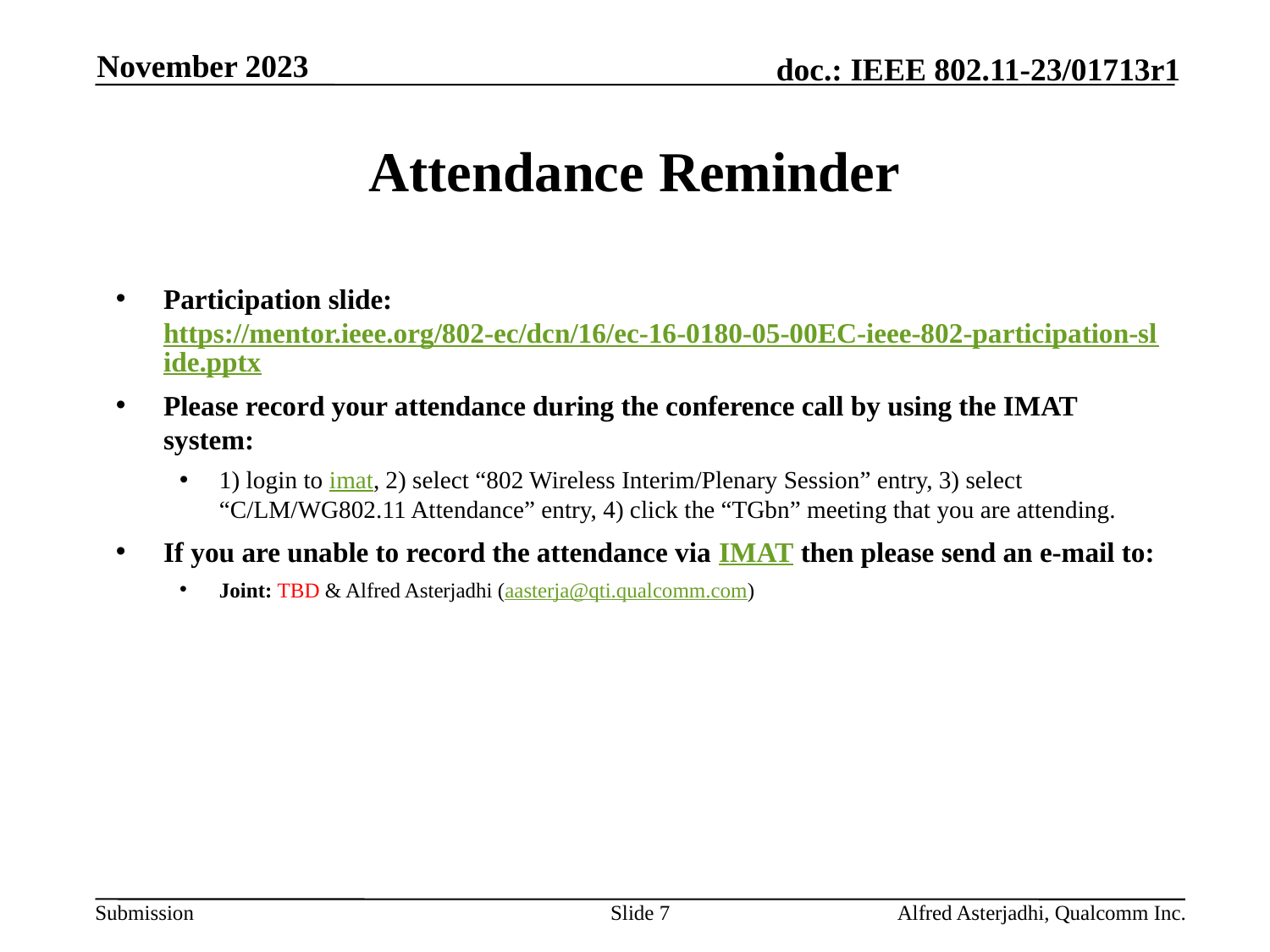

November 2023
# Attendance Reminder
Participation slide: https://mentor.ieee.org/802-ec/dcn/16/ec-16-0180-05-00EC-ieee-802-participation-slide.pptx
Please record your attendance during the conference call by using the IMAT system:
1) login to imat, 2) select “802 Wireless Interim/Plenary Session” entry, 3) select “C/LM/WG802.11 Attendance” entry, 4) click the “TGbn” meeting that you are attending.
If you are unable to record the attendance via IMAT then please send an e-mail to:
Joint: TBD & Alfred Asterjadhi (aasterja@qti.qualcomm.com)
Slide 7
Alfred Asterjadhi, Qualcomm Inc.